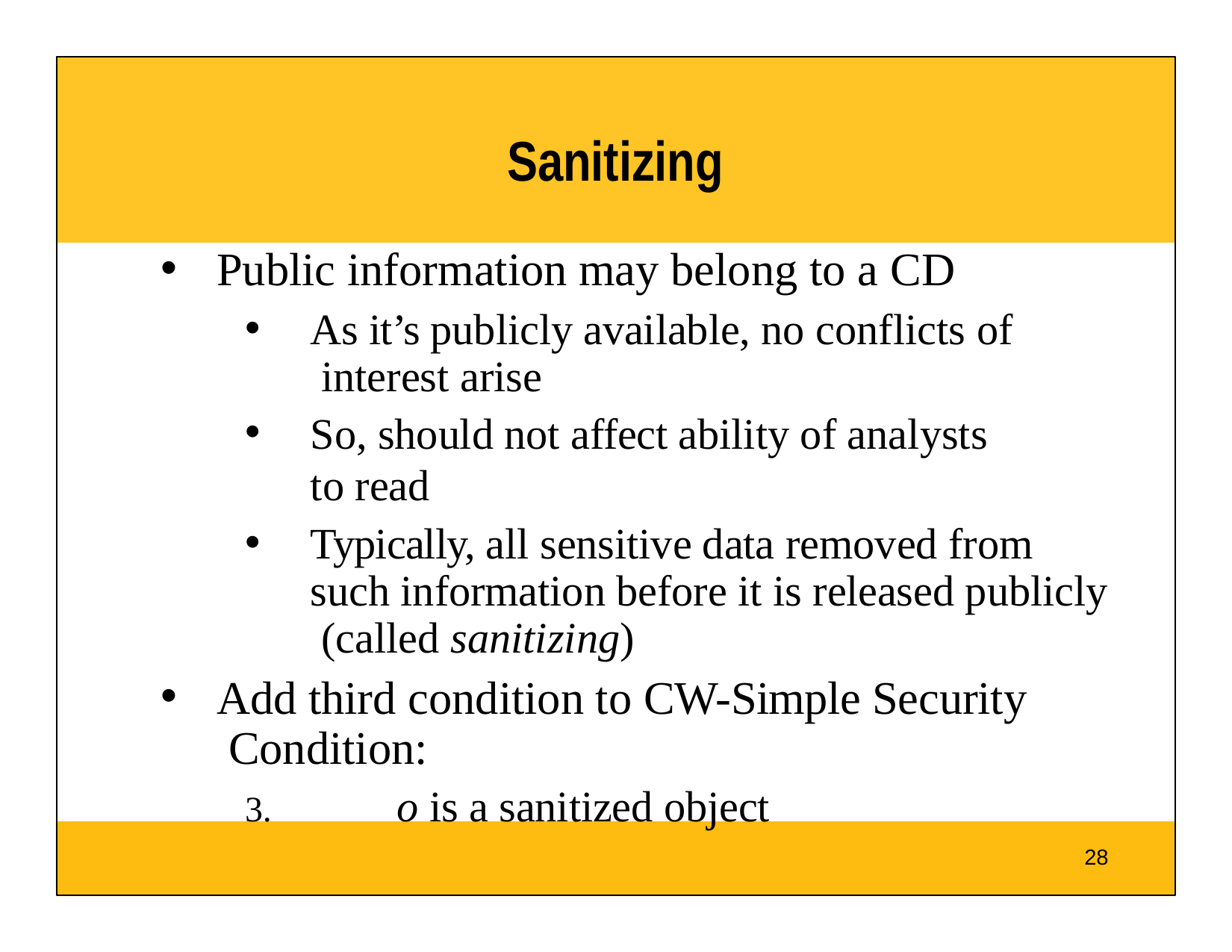

# Sanitizing
Public information may belong to a CD
As it’s publicly available, no conflicts of  interest arise
So, should not affect ability of analysts to read
Typically, all sensitive data removed from  such information before it is released publicly  (called sanitizing)
Add third condition to CW-Simple Security  Condition:
3.	o is a sanitized object
28